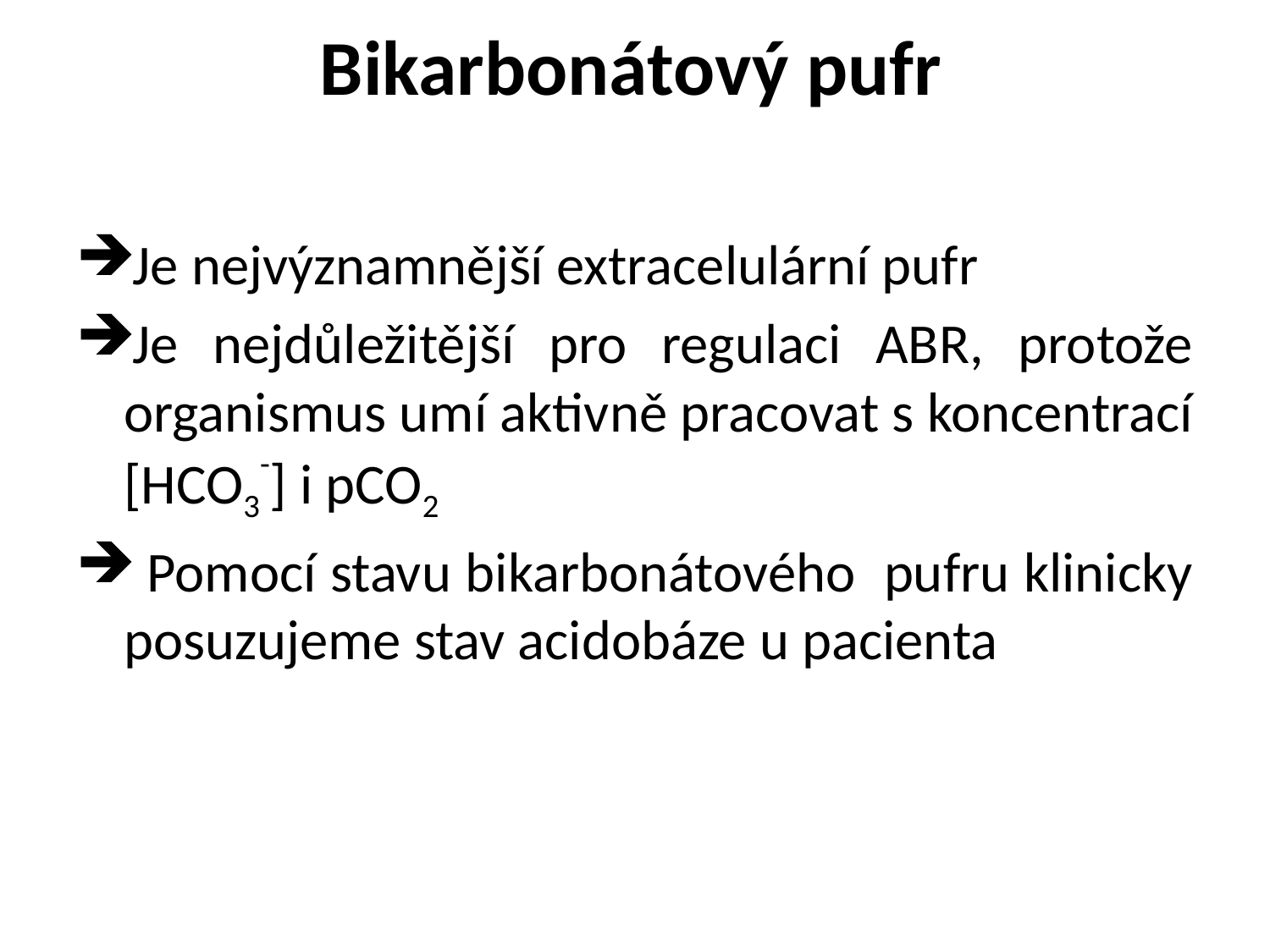

# Bikarbonátový pufr
Je nejvýznamnější extracelulární pufr
Je nejdůležitější pro regulaci ABR, protože organismus umí aktivně pracovat s koncentrací [HCO3-] i pCO2
 Pomocí stavu bikarbonátového  pufru klinicky posuzujeme stav acidobáze u pacienta